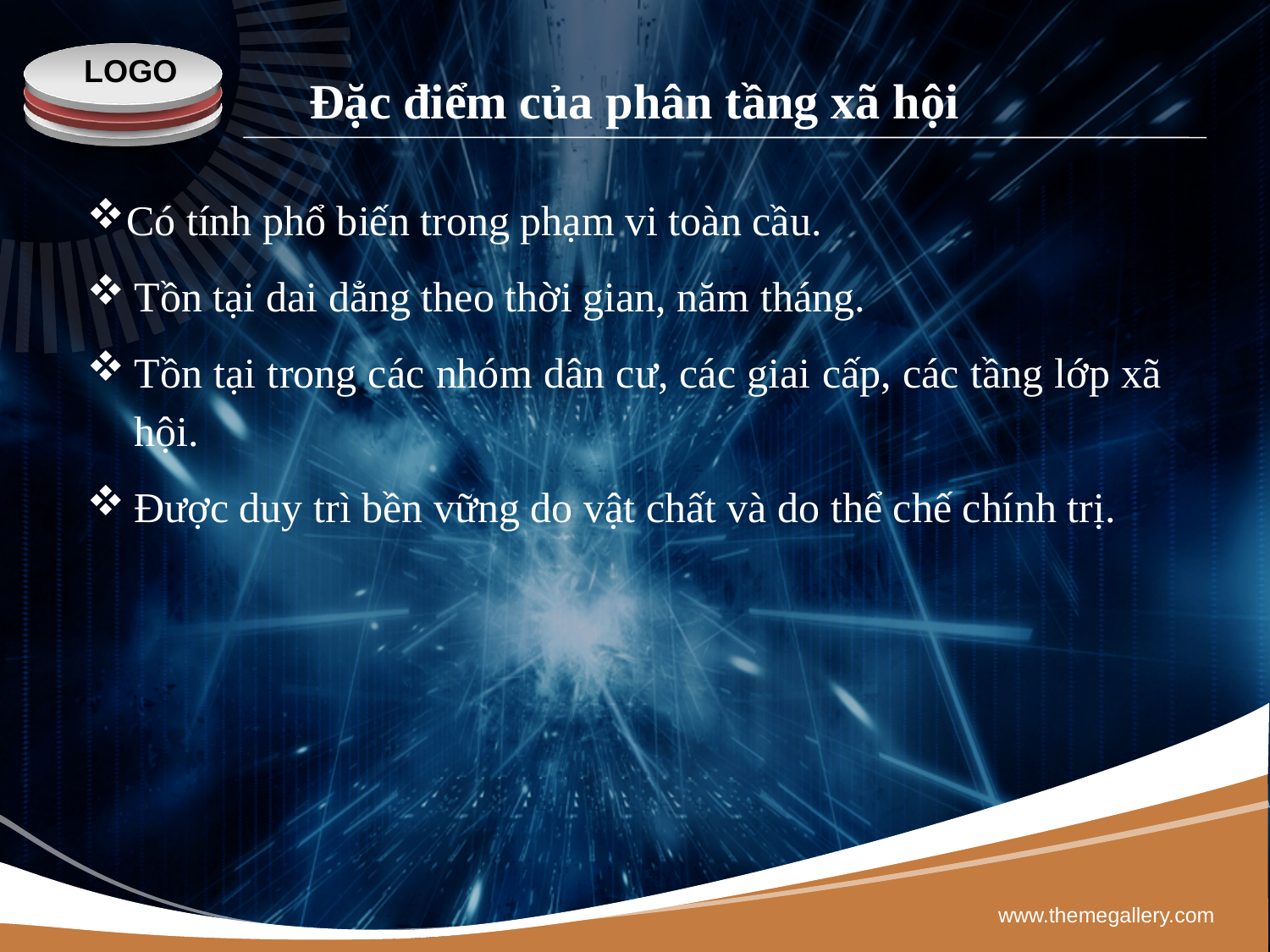

Đặc điểm của phân tầng xã hội
Có tính phổ biến trong phạm vi toàn cầu.
Tồn tại dai dẳng theo thời gian, năm tháng.
Tồn tại trong các nhóm dân cư, các giai cấp, các tầng lớp xã hội.
Được duy trì bền vững do vật chất và do thể chế chính trị.

www.themegallery.com